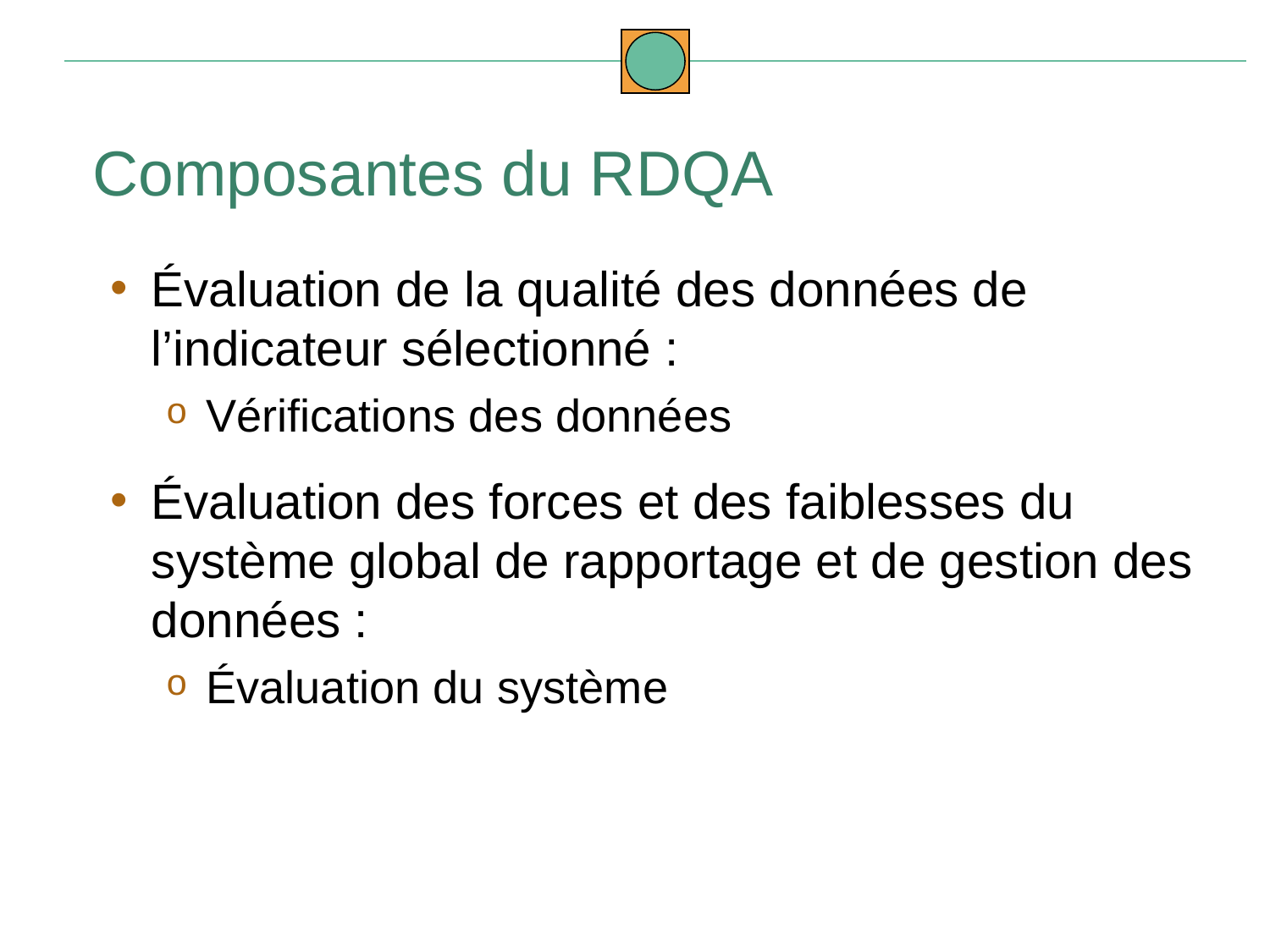

Composantes du RDQA
Évaluation de la qualité des données de l’indicateur sélectionné :
Vérifications des données
Évaluation des forces et des faiblesses du système global de rapportage et de gestion des données :
Évaluation du système